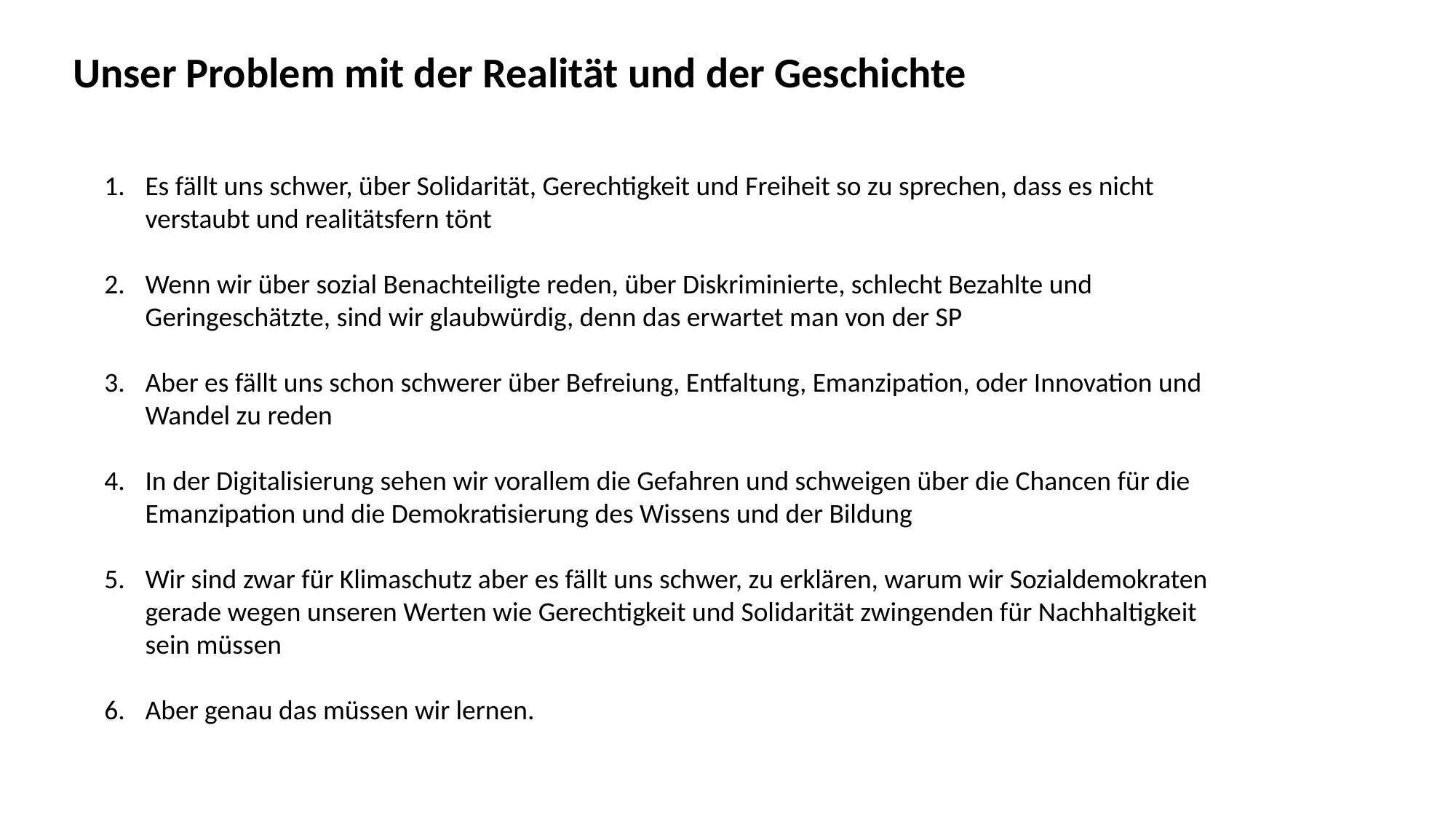

Unser Problem mit der Realität und der Geschichte
Es fällt uns schwer, über Solidarität, Gerechtigkeit und Freiheit so zu sprechen, dass es nicht verstaubt und realitätsfern tönt

Wenn wir über sozial Benachteiligte reden, über Diskriminierte, schlecht Bezahlte und Geringeschätzte, sind wir glaubwürdig, denn das erwartet man von der SP
Aber es fällt uns schon schwerer über Befreiung, Entfaltung, Emanzipation, oder Innovation und Wandel zu reden
In der Digitalisierung sehen wir vorallem die Gefahren und schweigen über die Chancen für die Emanzipation und die Demokratisierung des Wissens und der Bildung

Wir sind zwar für Klimaschutz aber es fällt uns schwer, zu erklären, warum wir Sozialdemokraten gerade wegen unseren Werten wie Gerechtigkeit und Solidarität zwingenden für Nachhaltigkeit sein müssen
Aber genau das müssen wir lernen.